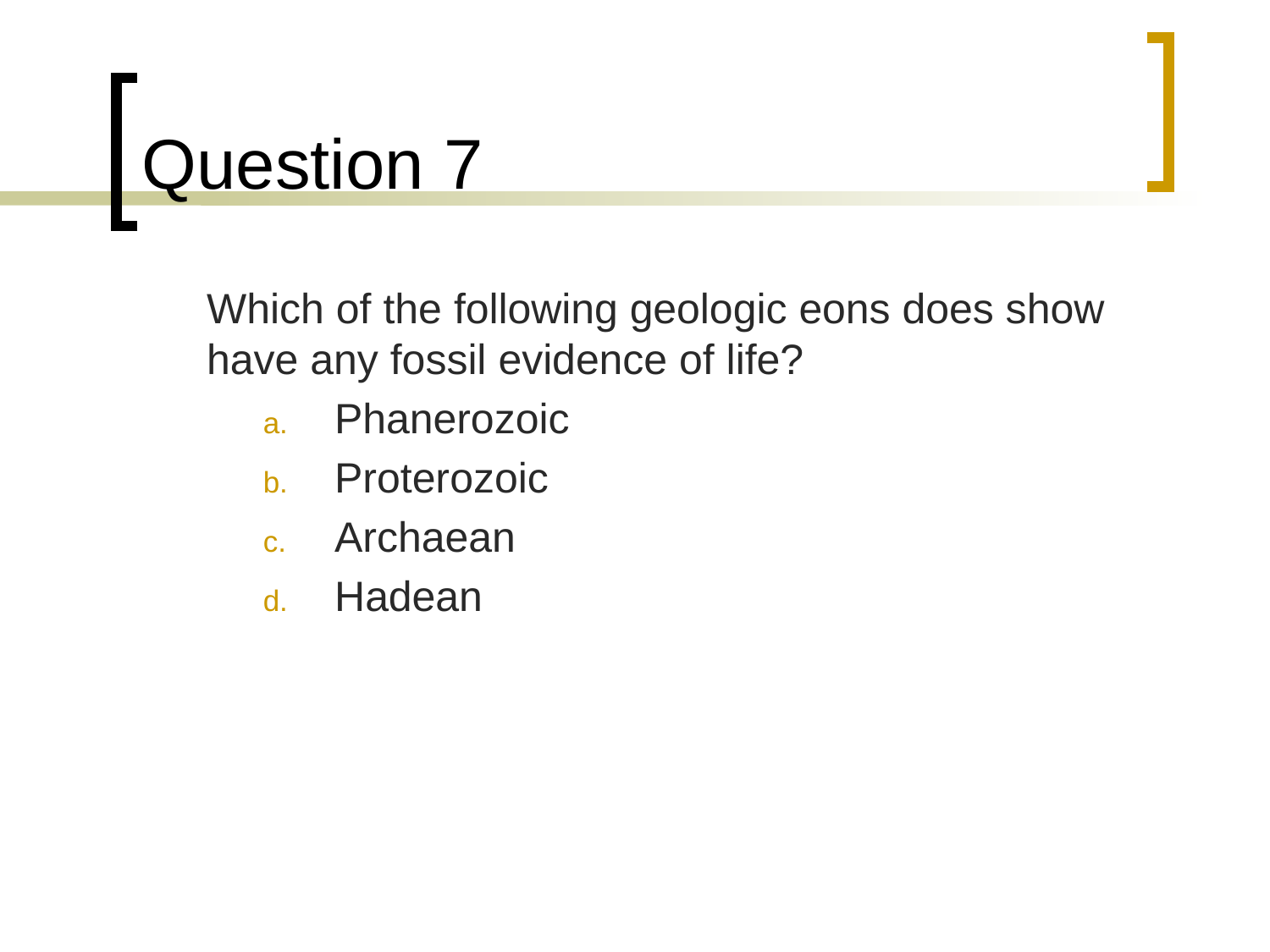

# Question 7
	Which of the following geologic eons does show have any fossil evidence of life?
Phanerozoic
Proterozoic
Archaean
Hadean